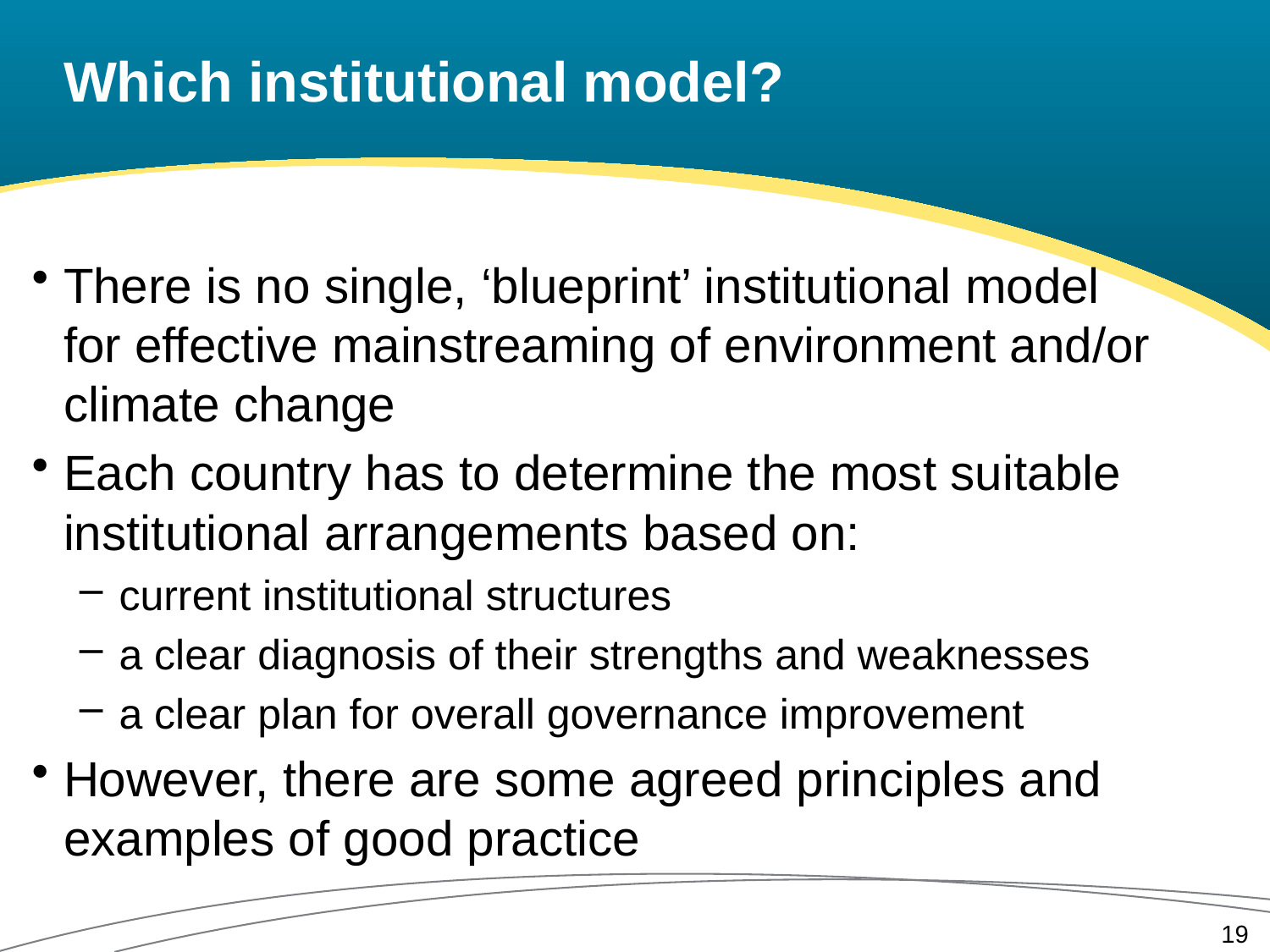

# Which institutional model?
There is no single, ‘blueprint’ institutional model
for effective mainstreaming of environment and/or climate change
Each country has to determine the most suitable institutional arrangements based on:
current institutional structures
a clear diagnosis of their strengths and weaknesses
a clear plan for overall governance improvement
However, there are some agreed principles and examples of good practice
19